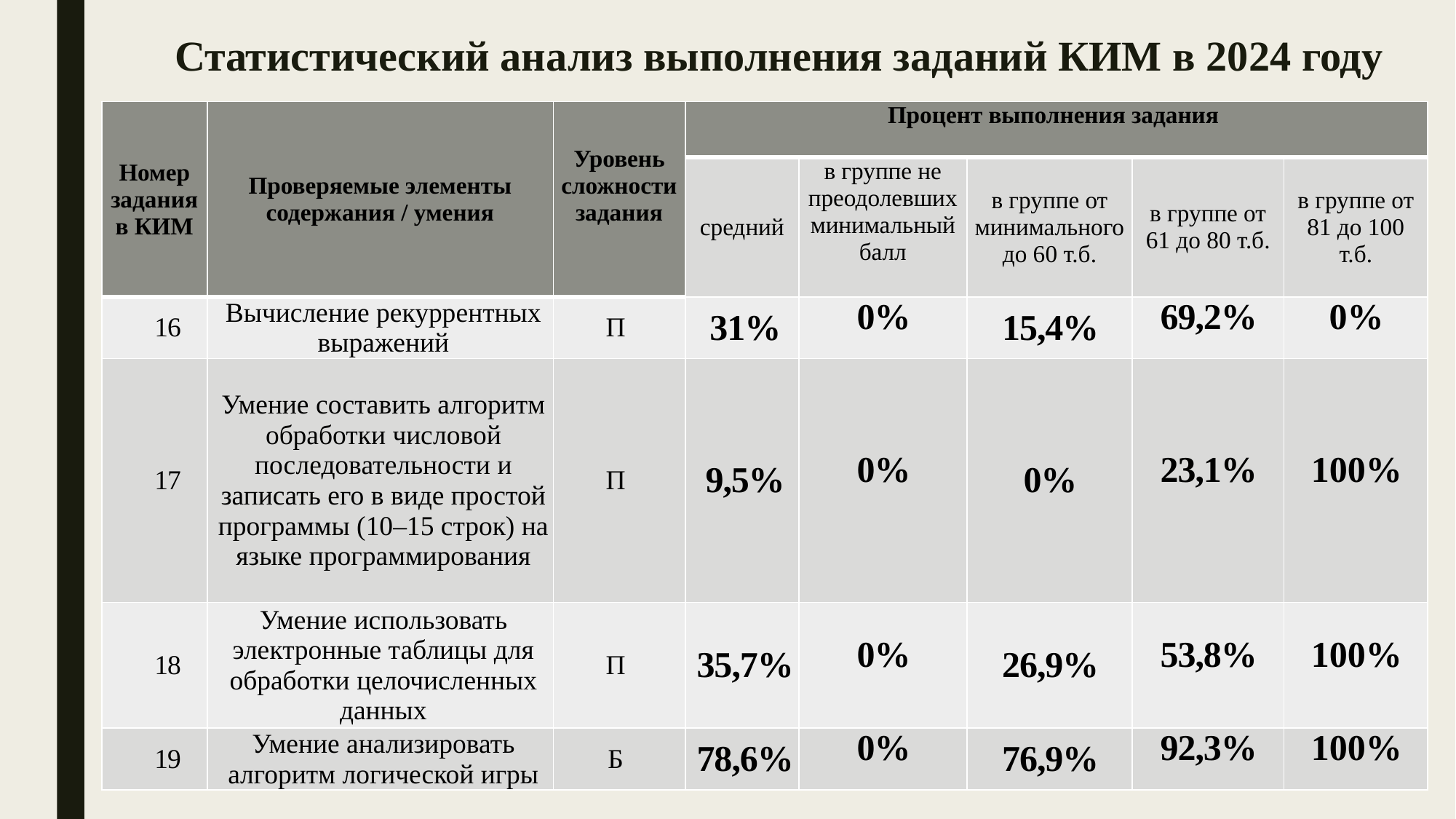

# Статистический анализ выполнения заданий КИМ в 2024 году
| Номер задания в КИМ | Проверяемые элементы содержания / умения | Уровень сложности задания | Процент выполнения задания |  |  |  |  |
| --- | --- | --- | --- | --- | --- | --- | --- |
|  |  |  | средний | в группе не преодолевших минимальный балл | в группе от минимального до 60 т.б. | в группе от 61 до 80 т.б. | в группе от 81 до 100 т.б. |
| 16 | Вычисление рекуррентных выражений | П | 31% | 0% | 15,4% | 69,2% | 0% |
| 17 | Умение составить алгоритм обработки числовой последовательности и записать его в виде простой программы (10–15 строк) на языке программирования | П | 9,5% | 0% | 0% | 23,1% | 100% |
| 18 | Умение использовать электронные таблицы для обработки целочисленных данных | П | 35,7% | 0% | 26,9% | 53,8% | 100% |
| 19 | Умение анализировать алгоритм логической игры | Б | 78,6% | 0% | 76,9% | 92,3% | 100% |